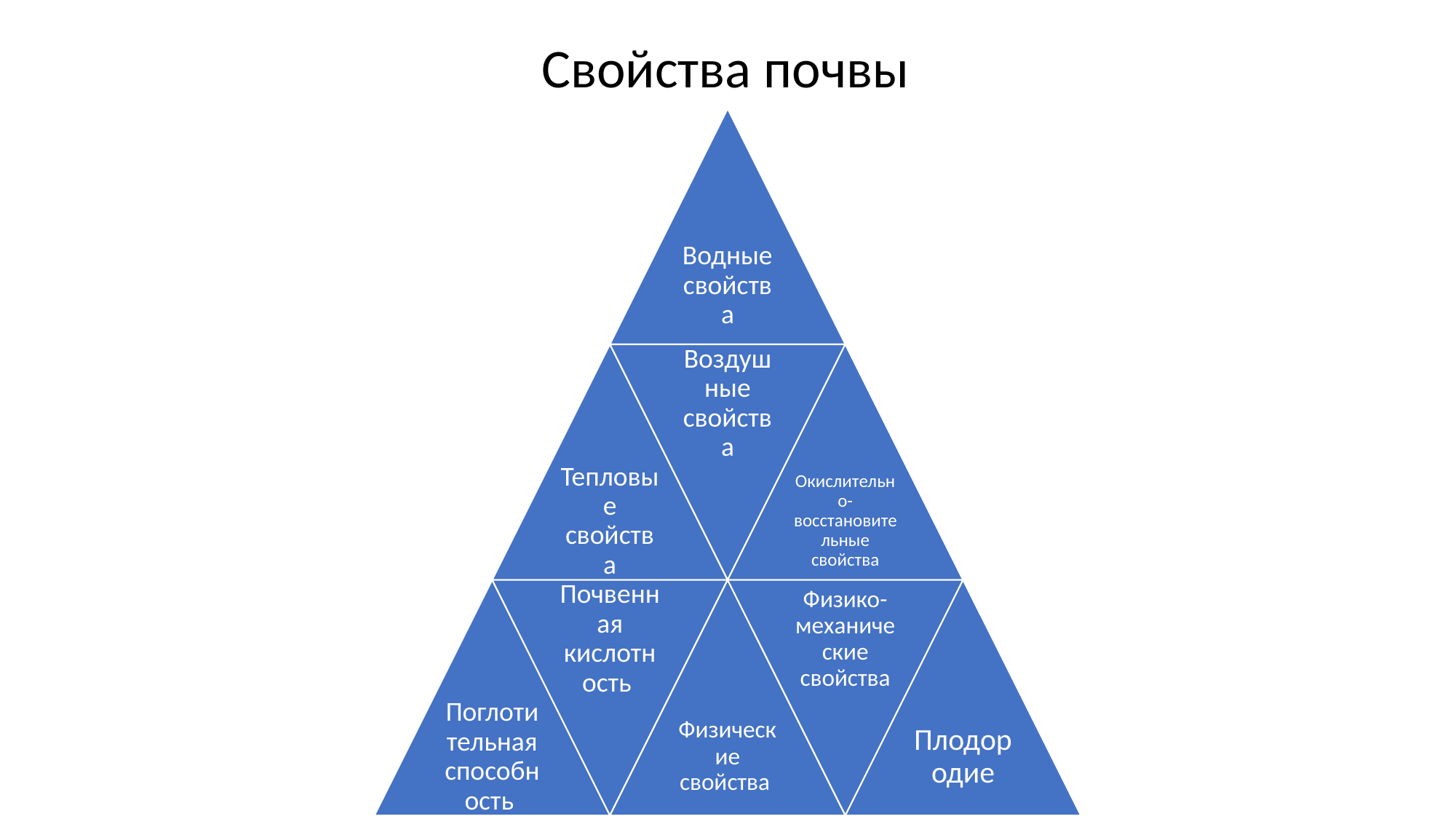

Свойства почвы
Водные свойства
Тепловые свойства
Воздушные свойства
Окислительно-восстановительные свойства
Поглотительная способность
Почвенная кислотность
Физические свойства
Физико-механические свойства
Плодородие